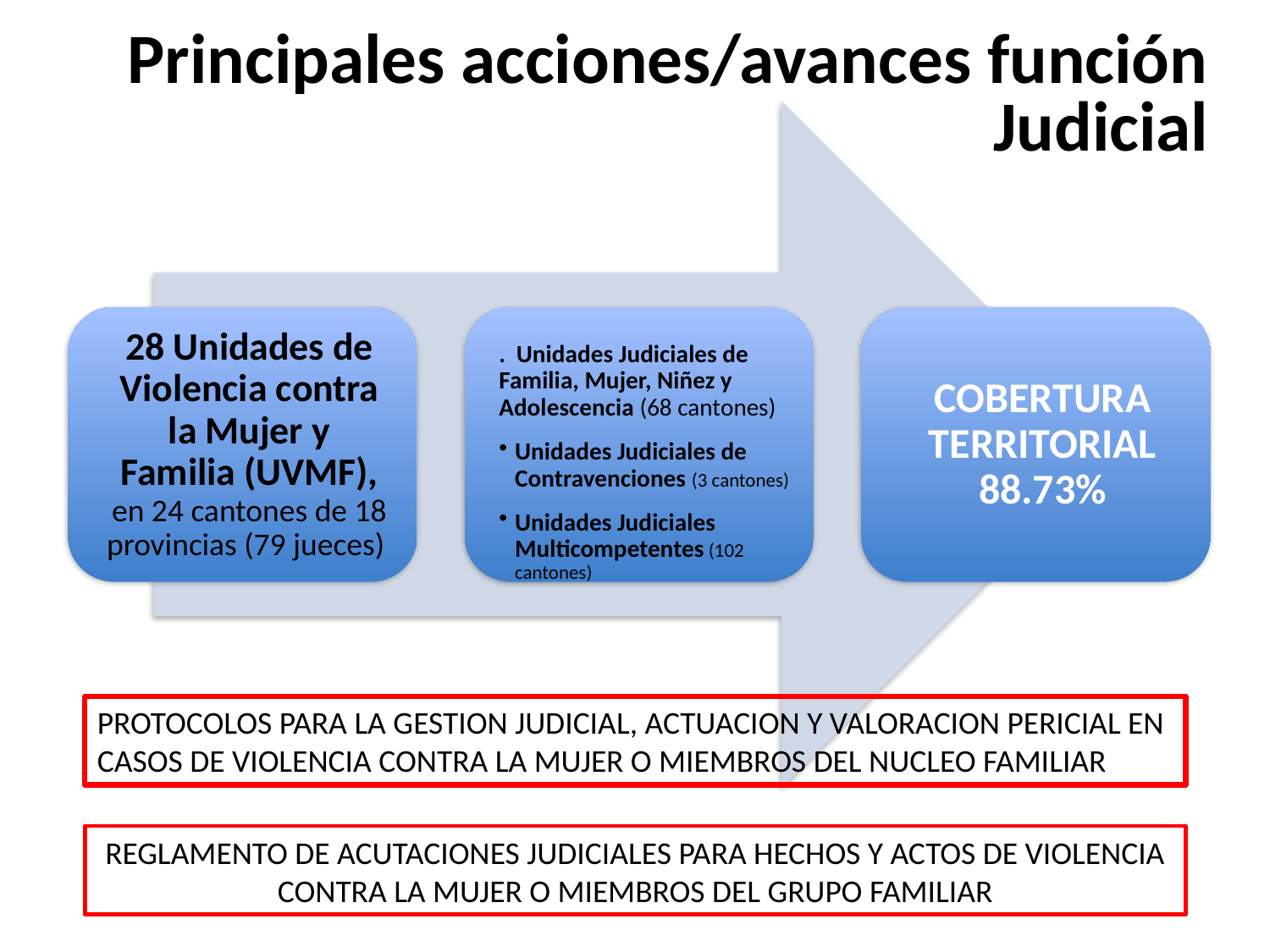

# Principales acciones/avances función Judicial
28 Unidades de Violencia contra la Mujer y Familia (UVMF), en 24 cantones de 18 provincias (79 jueces)
.  Unidades Judiciales de Familia, Mujer, Niñez y Adolescencia (68 cantones)
Unidades Judiciales de Contravenciones (3 cantones)
Unidades Judiciales Multicompetentes (102 cantones)
COBERTURA TERRITORIAL 88.73%
PROTOCOLOS PARA LA GESTION JUDICIAL, ACTUACION Y VALORACION PERICIAL EN CASOS DE VIOLENCIA CONTRA LA MUJER O MIEMBROS DEL NUCLEO FAMILIAR
REGLAMENTO DE ACUTACIONES JUDICIALES PARA HECHOS Y ACTOS DE VIOLENCIA CONTRA LA MUJER O MIEMBROS DEL GRUPO FAMILIAR